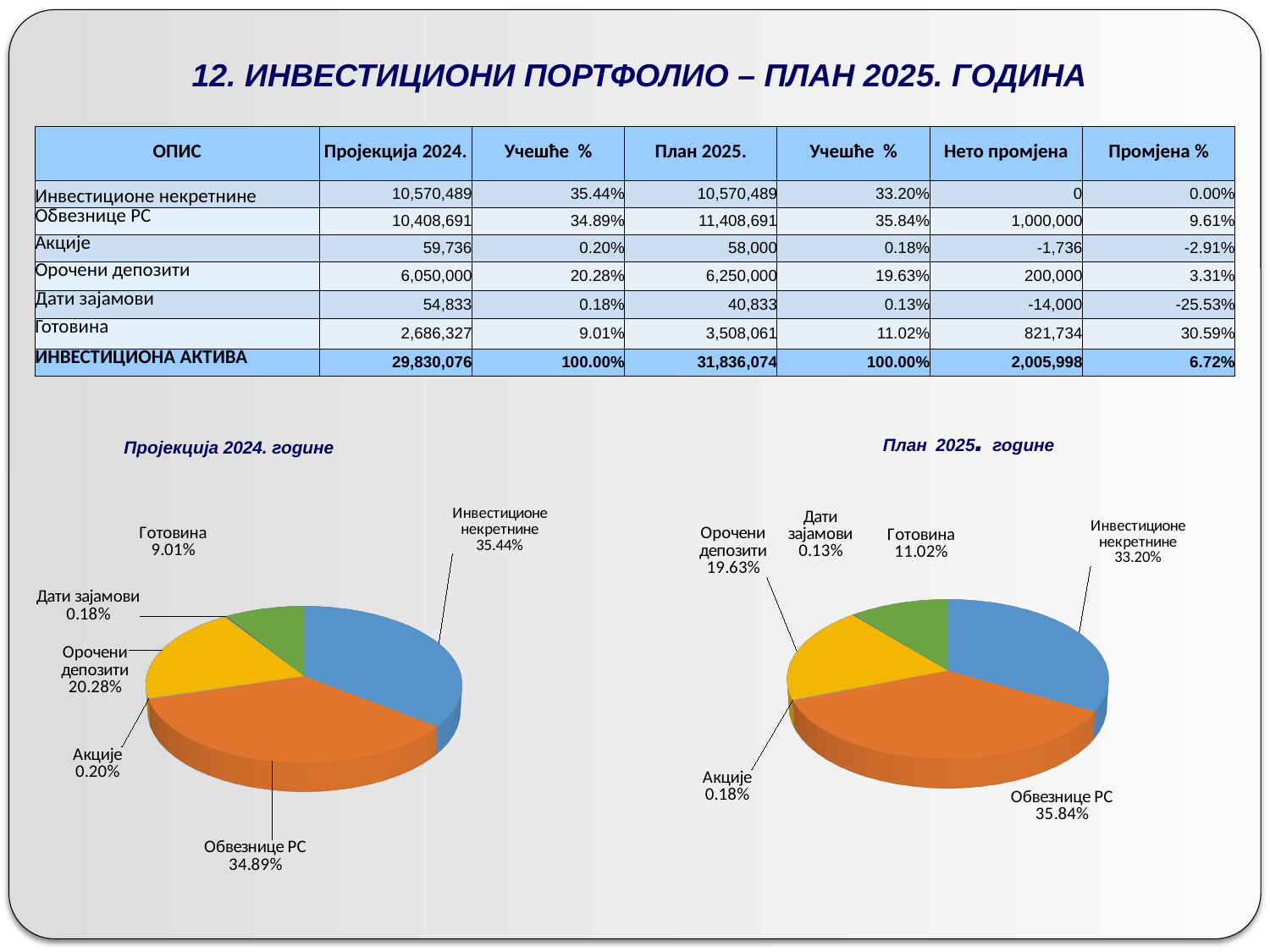

# 12. ИНВЕСТИЦИОНИ ПОРТФОЛИО – ПЛАН 2025. ГОДИНА
| ОПИС | Пројекција 2024. | Учешће % | План 2025. | Учешће % | Нето промјена | Промјена % |
| --- | --- | --- | --- | --- | --- | --- |
| Инвестиционе некретнине | 10,570,489 | 35.44% | 10,570,489 | 33.20% | 0 | 0.00% |
| Обвезнице РС | 10,408,691 | 34.89% | 11,408,691 | 35.84% | 1,000,000 | 9.61% |
| Акције | 59,736 | 0.20% | 58,000 | 0.18% | -1,736 | -2.91% |
| Орочени депозити | 6,050,000 | 20.28% | 6,250,000 | 19.63% | 200,000 | 3.31% |
| Дати зајамoви | 54,833 | 0.18% | 40,833 | 0.13% | -14,000 | -25.53% |
| Готовина | 2,686,327 | 9.01% | 3,508,061 | 11.02% | 821,734 | 30.59% |
| ИНВЕСТИЦИОНА АКТИВА | 29,830,076 | 100.00% | 31,836,074 | 100.00% | 2,005,998 | 6.72% |
Пројекција 2024. године
План 2025. године

[unsupported chart]

[unsupported chart]

[unsupported chart]

[unsupported chart]

[unsupported chart]